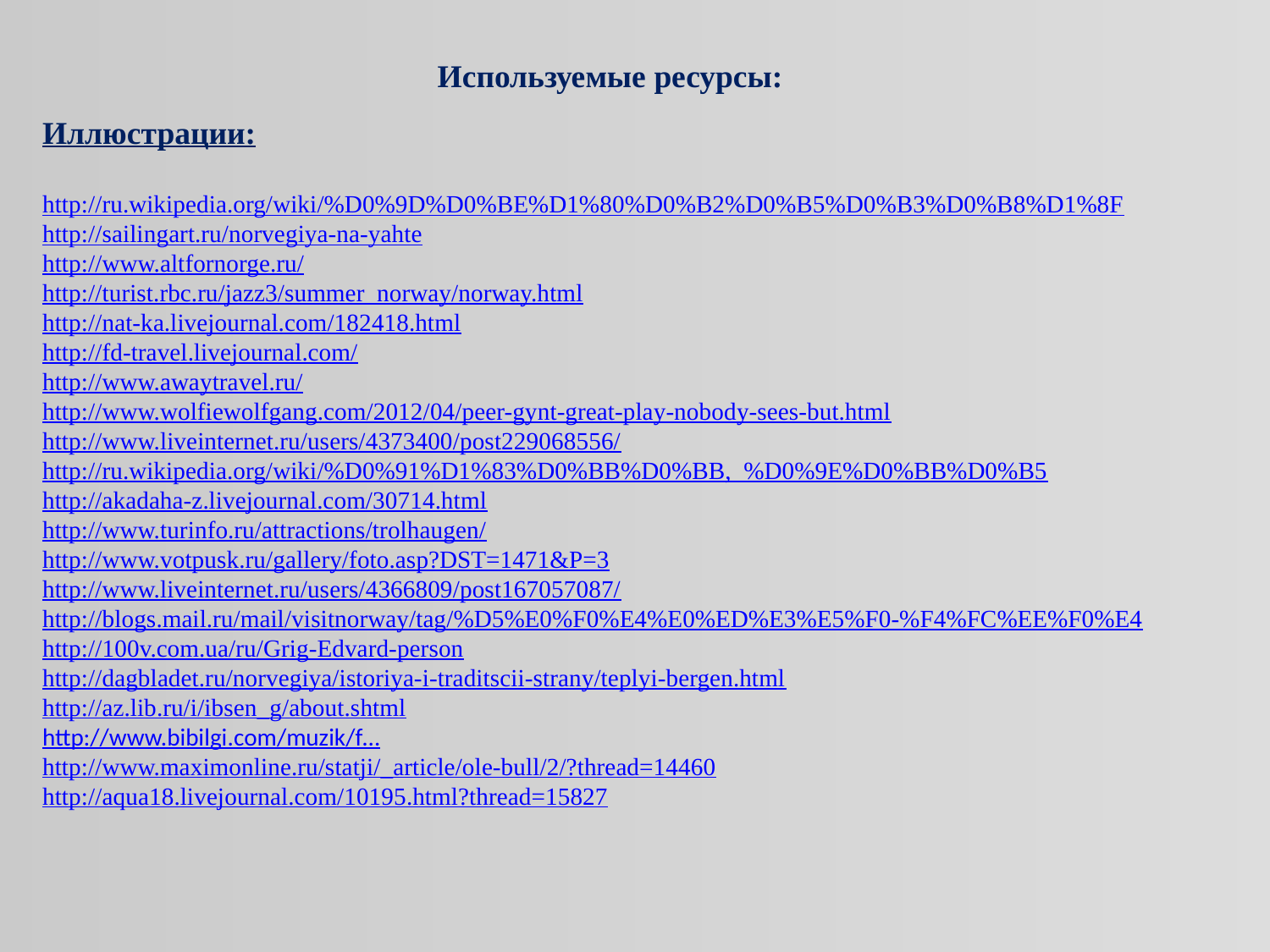

Используемые ресурсы:
Иллюстрации:

http://ru.wikipedia.org/wiki/%D0%9D%D0%BE%D1%80%D0%B2%D0%B5%D0%B3%D0%B8%D1%8F
http://sailingart.ru/norvegiya-na-yahte
http://www.altfornorge.ru/
http://turist.rbc.ru/jazz3/summer_norway/norway.html
http://nat-ka.livejournal.com/182418.html
http://fd-travel.livejournal.com/
http://www.awaytravel.ru/
http://www.wolfiewolfgang.com/2012/04/peer-gynt-great-play-nobody-sees-but.html
http://www.liveinternet.ru/users/4373400/post229068556/
http://ru.wikipedia.org/wiki/%D0%91%D1%83%D0%BB%D0%BB,_%D0%9E%D0%BB%D0%B5
http://akadaha-z.livejournal.com/30714.html
http://www.turinfo.ru/attractions/trolhaugen/
http://www.votpusk.ru/gallery/foto.asp?DST=1471&P=3
http://www.liveinternet.ru/users/4366809/post167057087/
http://blogs.mail.ru/mail/visitnorway/tag/%D5%E0%F0%E4%E0%ED%E3%E5%F0-%F4%FC%EE%F0%E4
http://100v.com.ua/ru/Grig-Edvard-person
http://dagbladet.ru/norvegiya/istoriya-i-traditscii-strany/teplyi-bergen.html
http://az.lib.ru/i/ibsen_g/about.shtml
http://www.bibilgi.com/muzik/f…
http://www.maximonline.ru/statji/_article/ole-bull/2/?thread=14460
http://aqua18.livejournal.com/10195.html?thread=15827